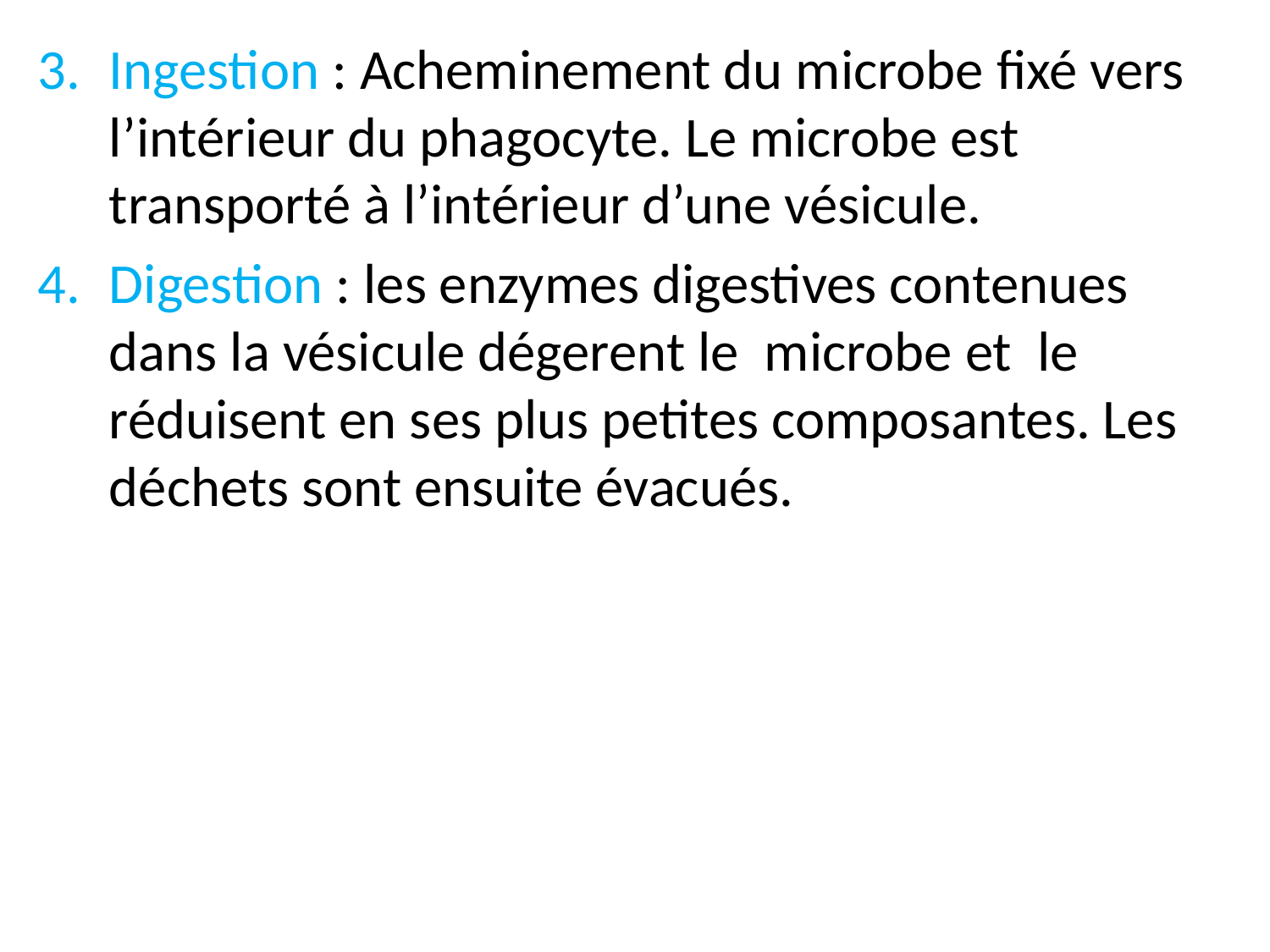

Ingestion : Acheminement du microbe fixé vers l’intérieur du phagocyte. Le microbe est transporté à l’intérieur d’une vésicule.
Digestion : les enzymes digestives contenues dans la vésicule dégerent le  microbe et  le réduisent en ses plus petites composantes. Les déchets sont ensuite évacués.